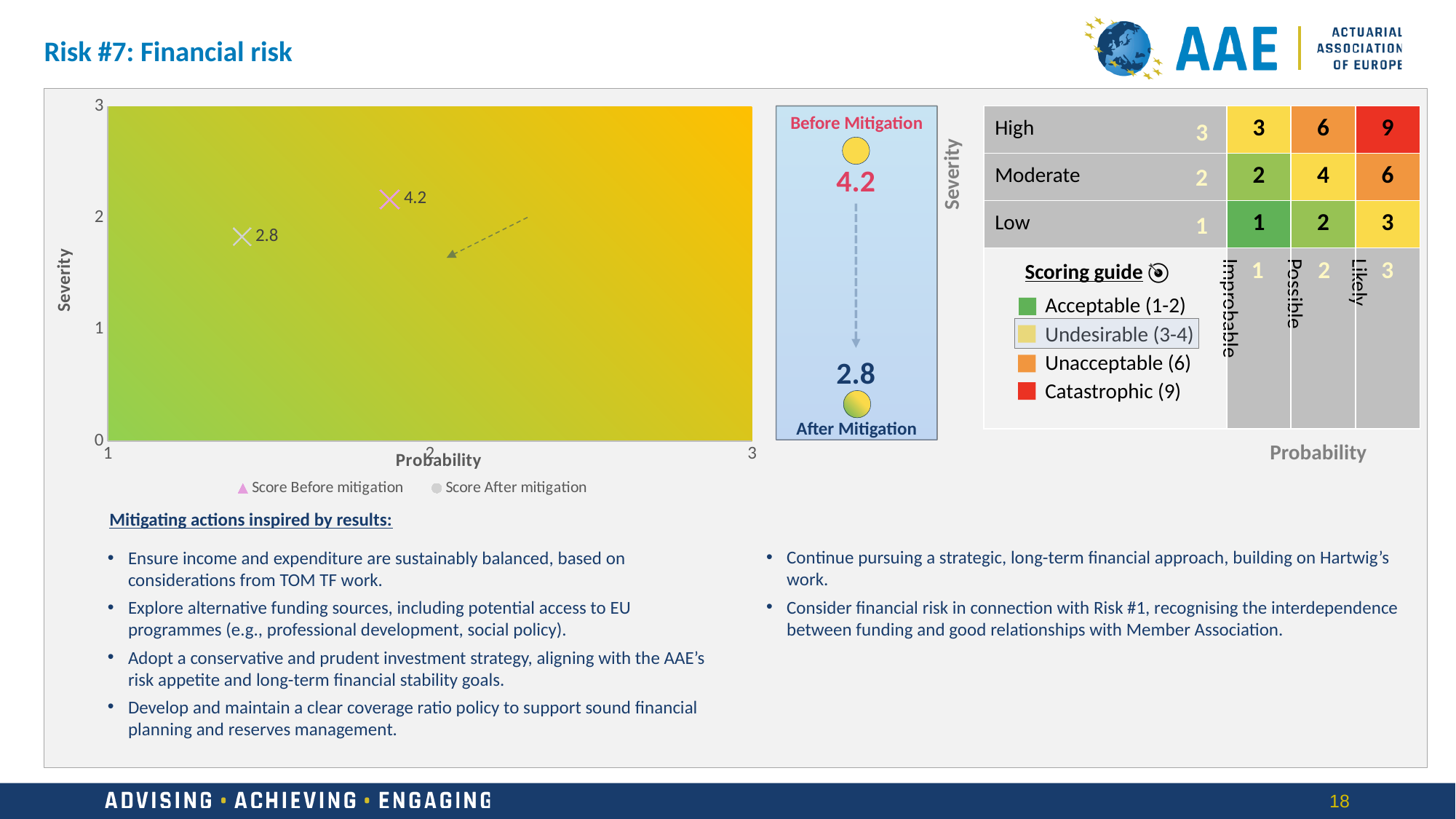

Risk #7: Financial risk

### Chart

| Category | Score Before mitigation | Score After mitigation |
|---|---|---|
Before Mitigation

After Mitigation
4.2
2.8
| High | 3 | 6 | 9 |
| --- | --- | --- | --- |
| Moderate | 2 | 4 | 6 |
| Low | 1 | 2 | 3 |
|  | Improbable | Possible | Likely |
3
Severity
2
1
1
2
3
Scoring guide 🎯
Acceptable (1-2)
Undesirable (3-4)
Unacceptable (6)
Catastrophic (9)

Probability

Mitigating actions inspired by results:
Ensure income and expenditure are sustainably balanced, based on considerations from TOM TF work.
Explore alternative funding sources, including potential access to EU programmes (e.g., professional development, social policy).
Adopt a conservative and prudent investment strategy, aligning with the AAE’s risk appetite and long-term financial stability goals.
Develop and maintain a clear coverage ratio policy to support sound financial planning and reserves management.
Continue pursuing a strategic, long-term financial approach, building on Hartwig’s work.
Consider financial risk in connection with Risk #1, recognising the interdependence between funding and good relationships with Member Association.
18